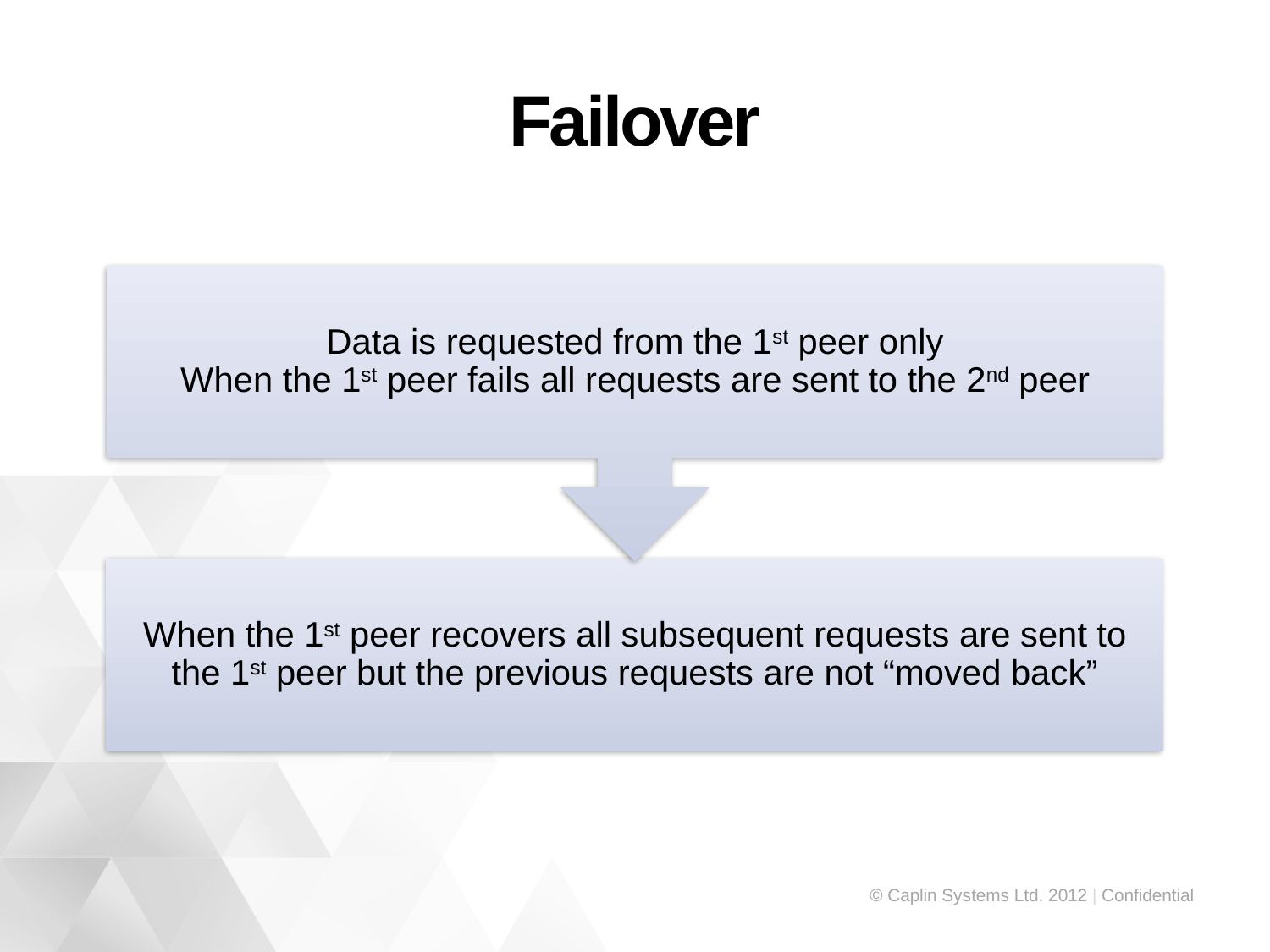

# Failover
When the 1st peer recovers all subsequent requests are sent to the 1st peer but the previous requests are not “moved back”
Data is requested from the 1st peer only
When the 1st peer fails all requests are sent to the 2nd peer